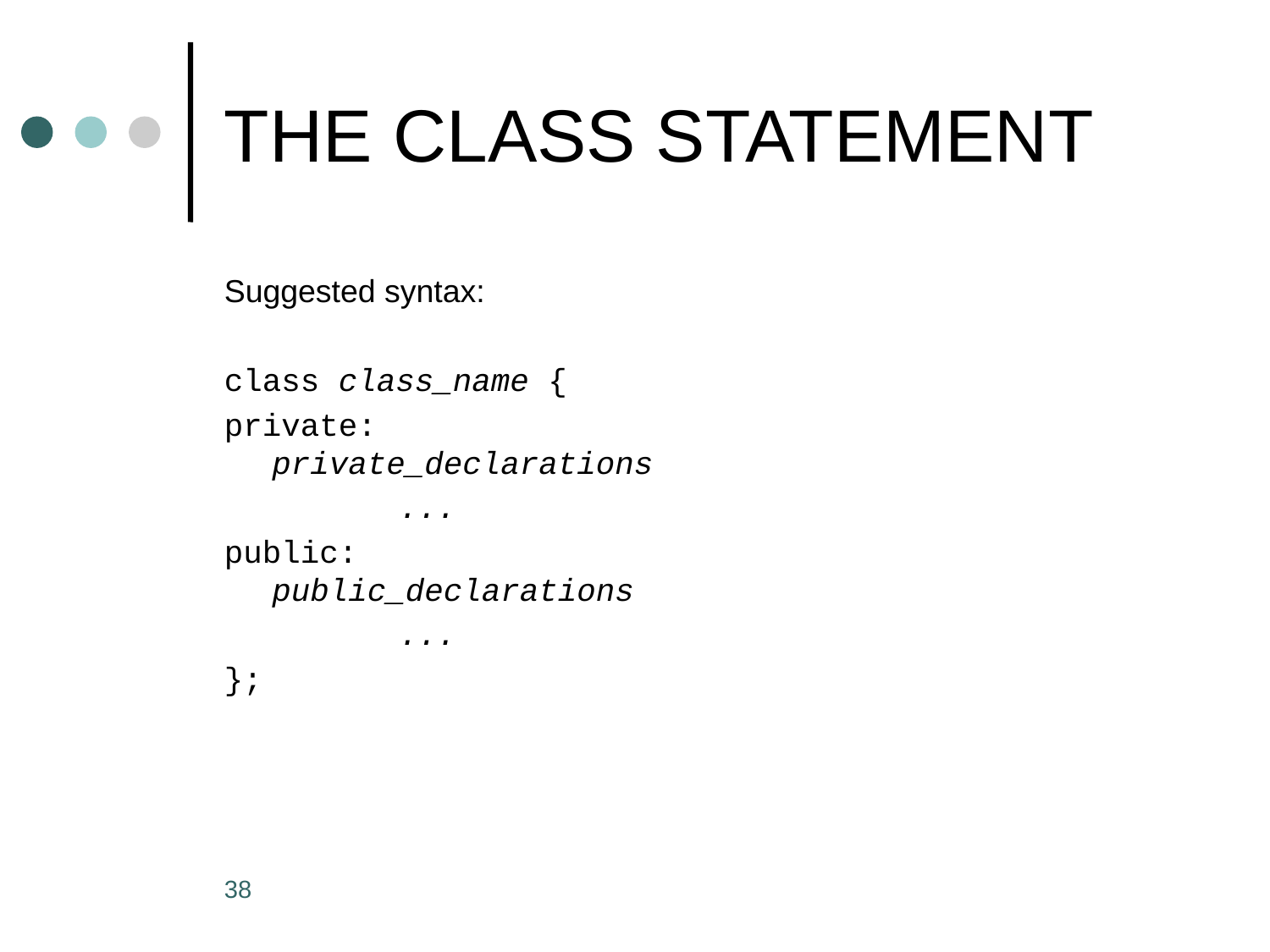

# THE CLASS STATEMENT
Suggested syntax:

class class_name {
private:				   private_declarations
		...
public:				   public_declarations
		...
};
38